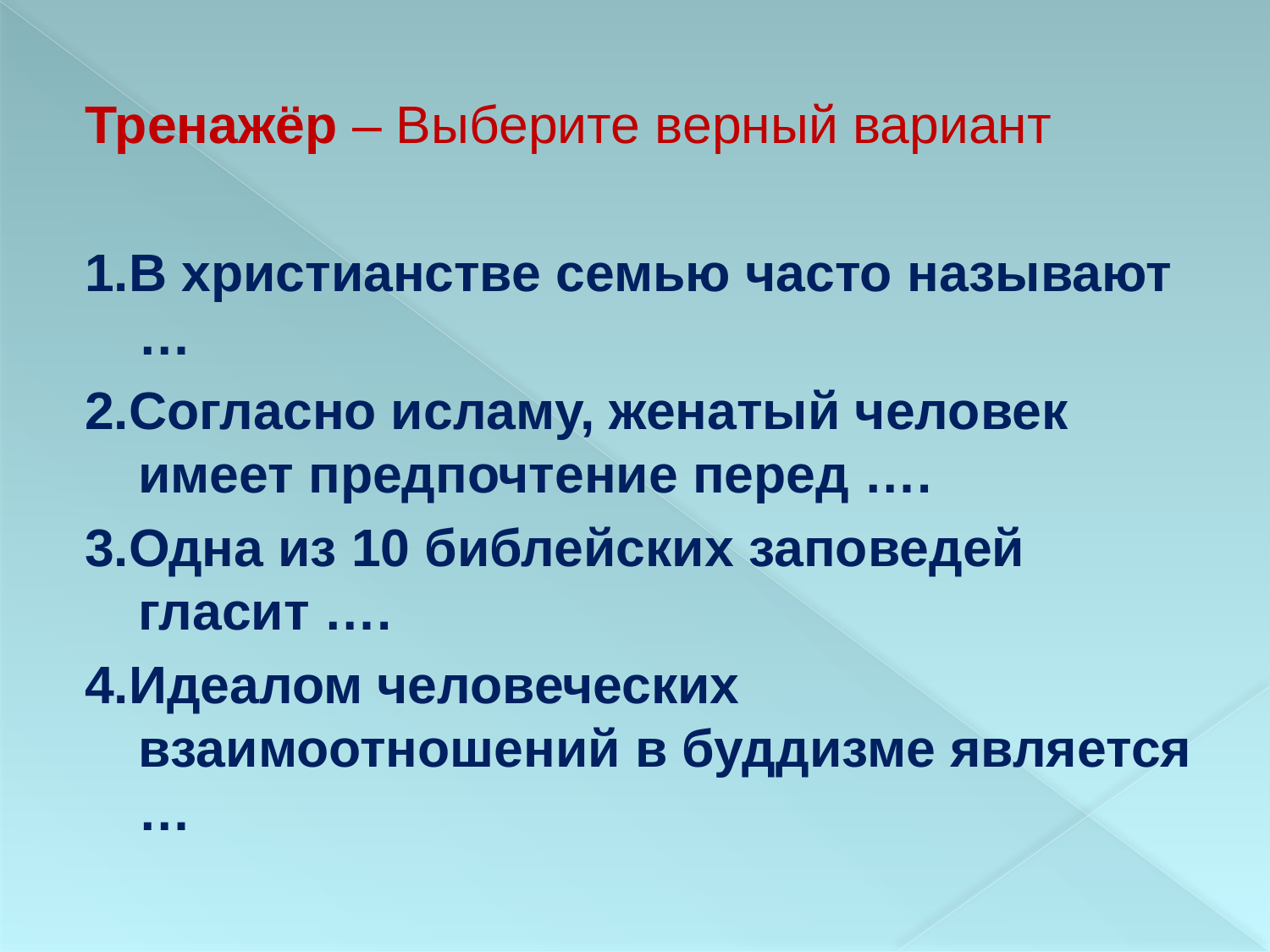

#
Тренажёр – Выберите верный вариант

1.В христианстве семью часто называют …
2.Согласно исламу, женатый человек имеет предпочтение перед ….
3.Одна из 10 библейских заповедей гласит ….
4.Идеалом человеческих взаимоотношений в буддизме является …